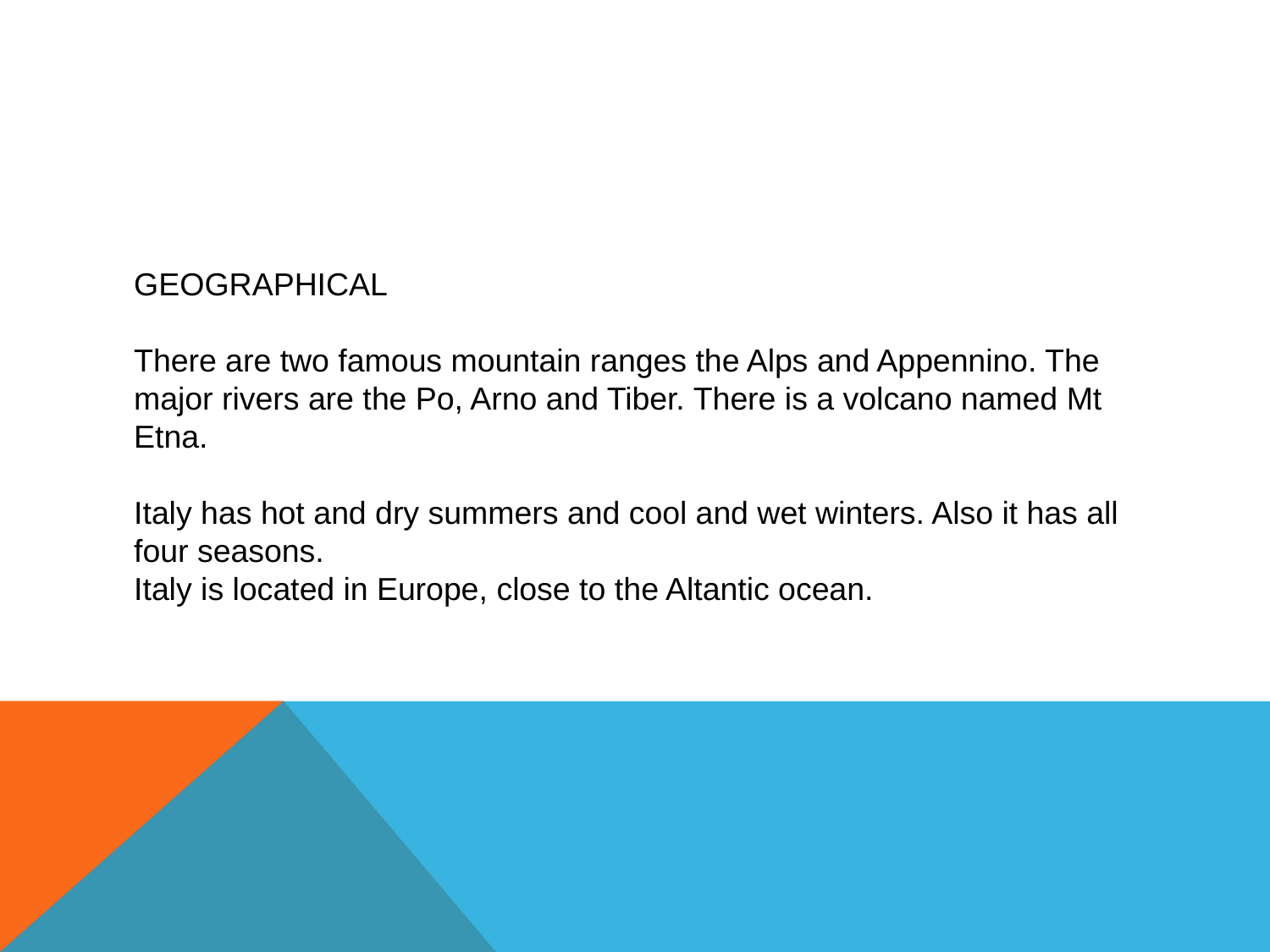

GEOGRAPHICAL

There are two famous mountain ranges the Alps and Appennino. The major rivers are the Po, Arno and Tiber. There is a volcano named Mt Etna.

Italy has hot and dry summers and cool and wet winters. Also it has all four seasons.
Italy is located in Europe, close to the Altantic ocean.